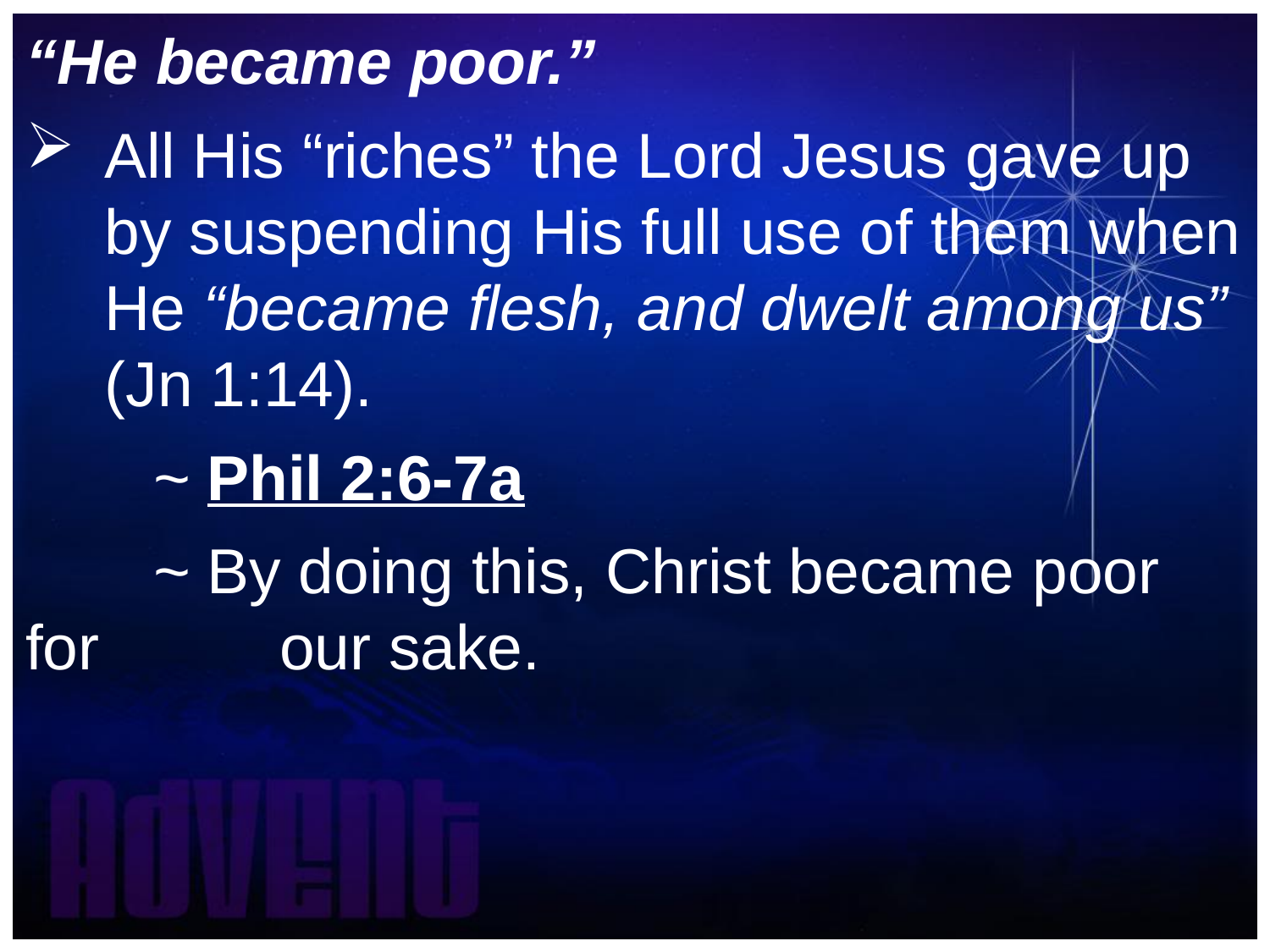

“He became poor.”
All His “riches” the Lord Jesus gave up by suspending His full use of them when He “became flesh, and dwelt among us” (Jn 1:14).
	~ Phil 2:6-7a
	~ By doing this, Christ became poor for 		our sake.